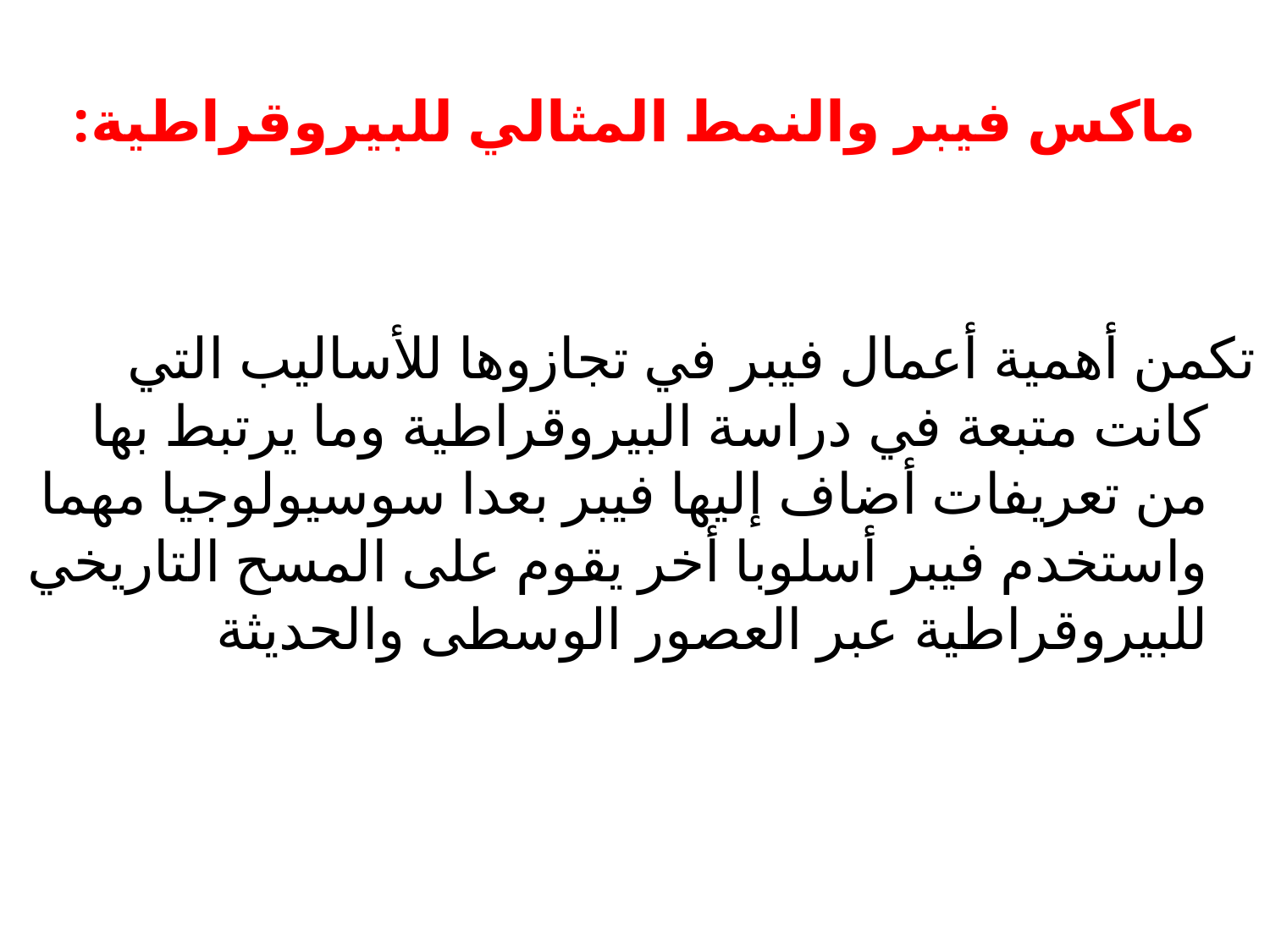

ماكس فيبر والنمط المثالي للبيروقراطية:

تكمن أهمية أعمال فيبر في تجازوها للأساليب التي كانت متبعة في دراسة البيروقراطية وما يرتبط بها من تعريفات أضاف إليها فيبر بعدا سوسيولوجيا مهما واستخدم فيبر أسلوبا أخر يقوم على المسح التاريخي للبيروقراطية عبر العصور الوسطى والحديثة
#